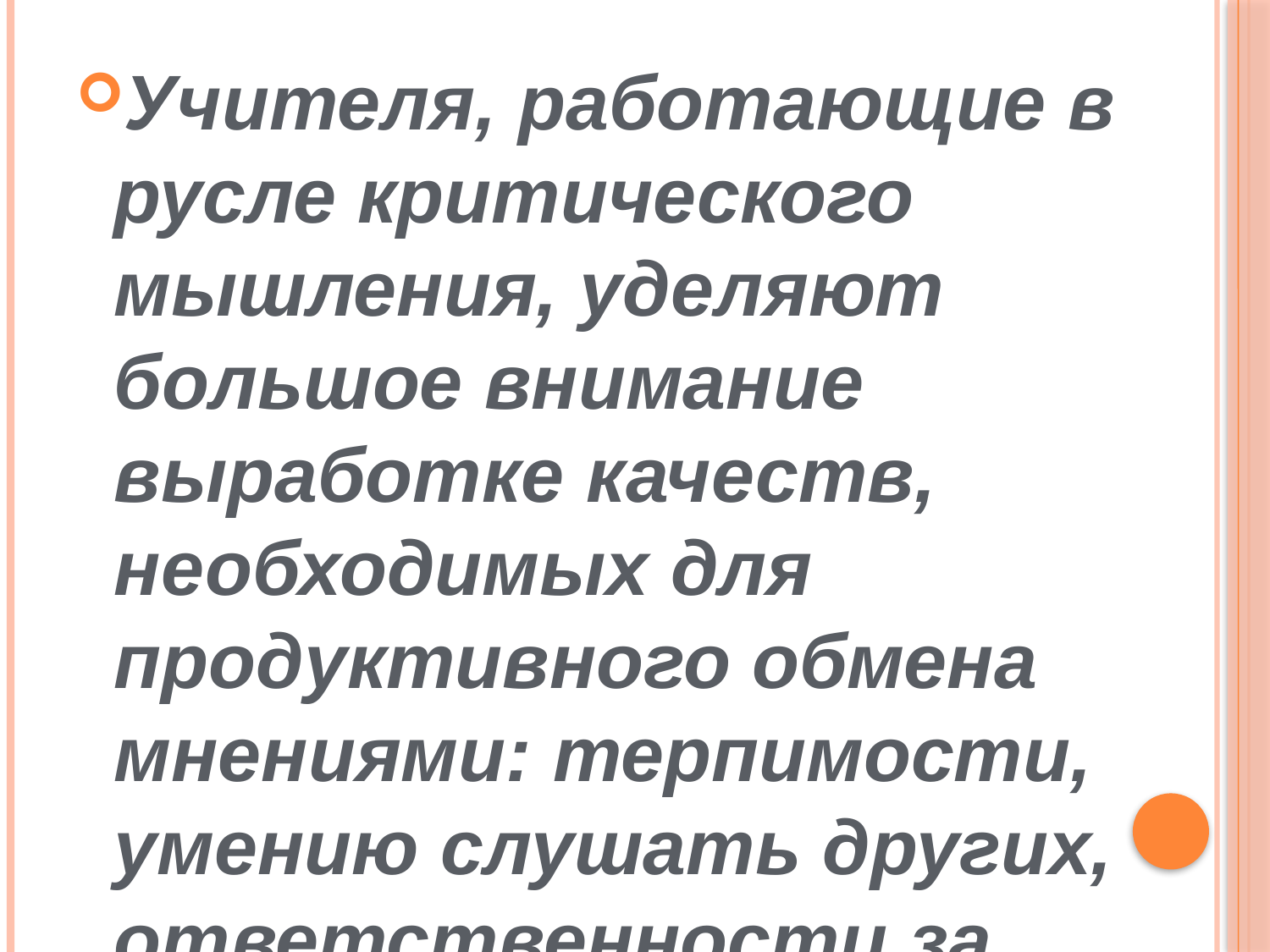

Учителя, работающие в русле критического мышления, уделяют большое внимание выработке качеств, необходимых для продуктивного обмена мнениями: терпимости, умению слушать других, ответственности за собственную точку зрения.